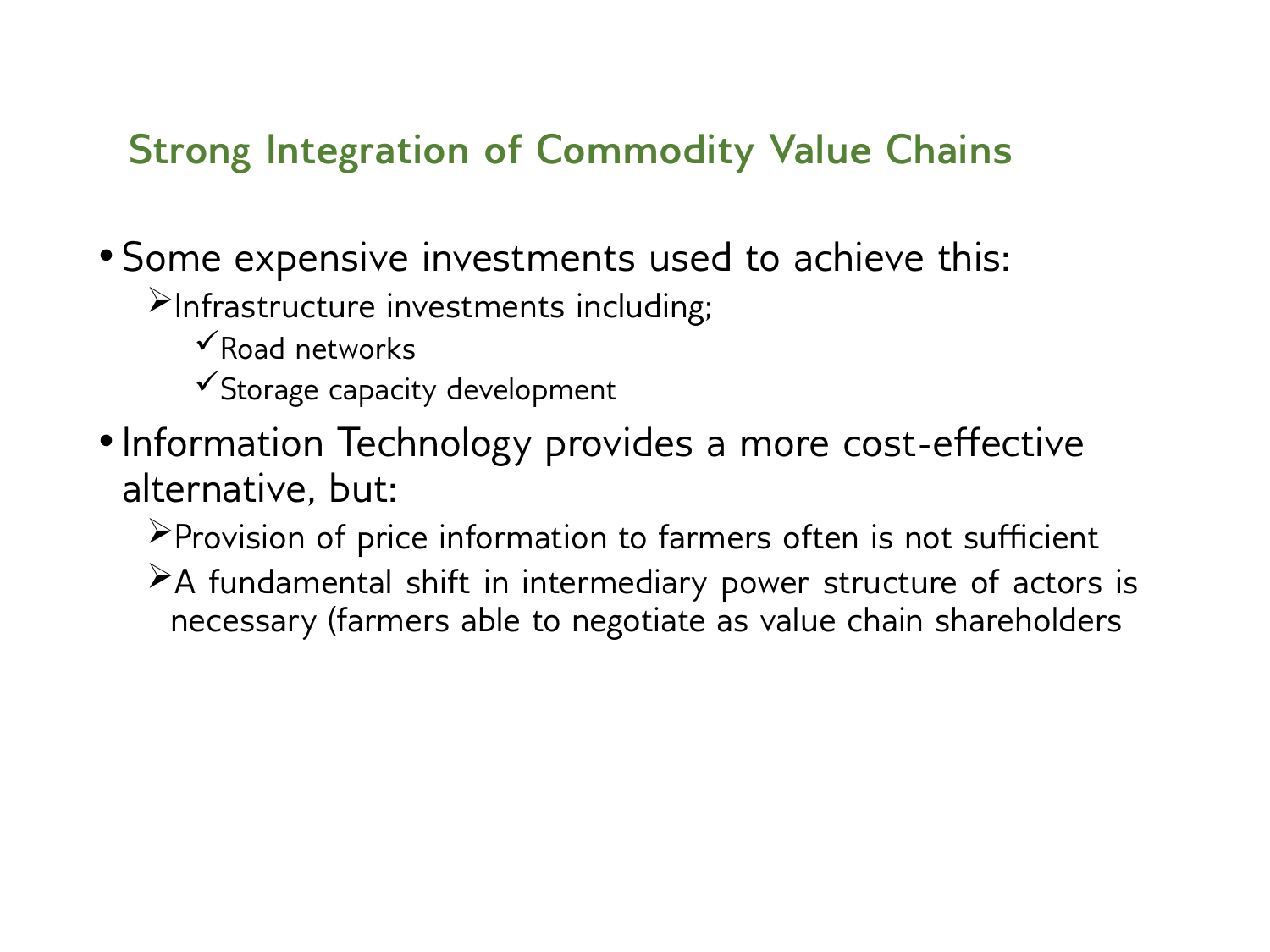

# Strong Integration of Commodity Value Chains
Some expensive investments used to achieve this:
Infrastructure investments including;
Road networks
Storage capacity development
Information Technology provides a more cost-effective alternative, but:
Provision of price information to farmers often is not sufficient
A fundamental shift in intermediary power structure of actors is necessary (farmers able to negotiate as value chain shareholders